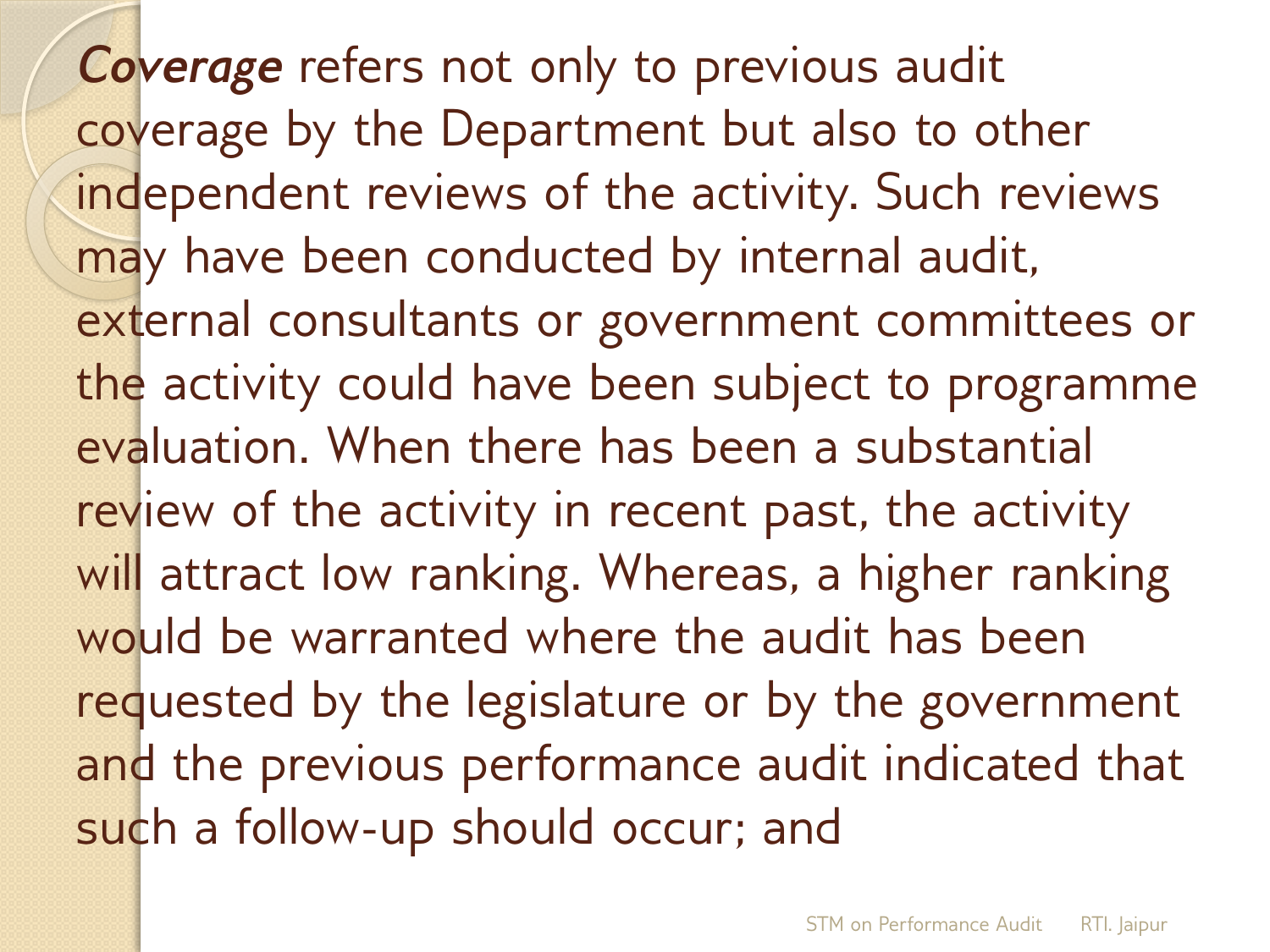

# Coverage refers not only to previous audit coverage by the Department but also to other independent reviews of the activity. Such reviews may have been conducted by internal audit, external consultants or government committees or the activity could have been subject to programme evaluation. When there has been a substantial review of the activity in recent past, the activity will attract low ranking. Whereas, a higher ranking would be warranted where the audit has been requested by the legislature or by the government and the previous performance audit indicated that such a follow-up should occur; and
STM on Performance Audit      RTI. Jaipur